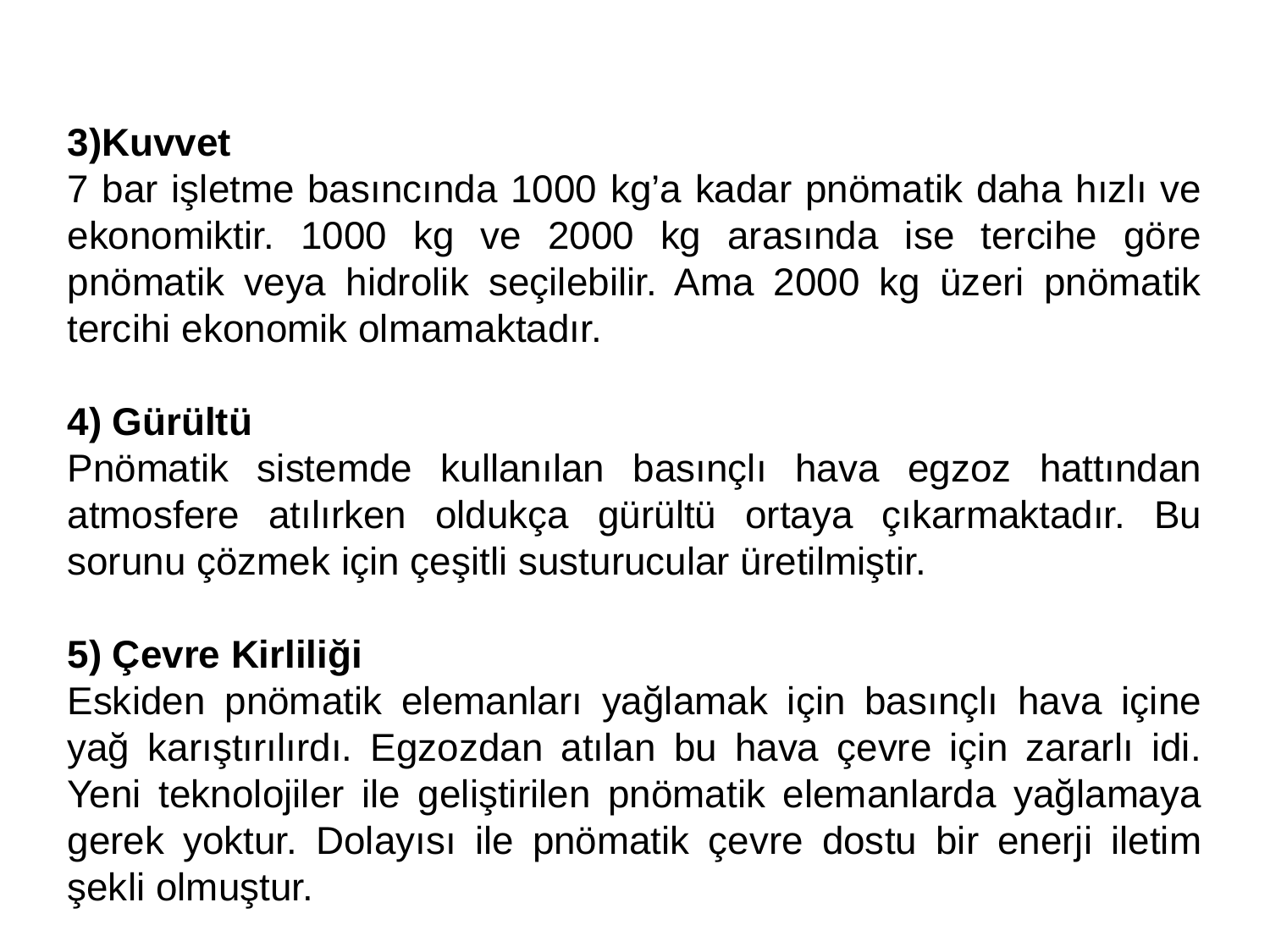

3)Kuvvet
7 bar işletme basıncında 1000 kg’a kadar pnömatik daha hızlı ve ekonomiktir. 1000 kg ve 2000 kg arasında ise tercihe göre pnömatik veya hidrolik seçilebilir. Ama 2000 kg üzeri pnömatik tercihi ekonomik olmamaktadır.

4) Gürültü
Pnömatik sistemde kullanılan basınçlı hava egzoz hattından atmosfere atılırken oldukça gürültü ortaya çıkarmaktadır. Bu sorunu çözmek için çeşitli susturucular üretilmiştir.

5) Çevre Kirliliği
Eskiden pnömatik elemanları yağlamak için basınçlı hava içine yağ karıştırılırdı. Egzozdan atılan bu hava çevre için zararlı idi. Yeni teknolojiler ile geliştirilen pnömatik elemanlarda yağlamaya gerek yoktur. Dolayısı ile pnömatik çevre dostu bir enerji iletim şekli olmuştur.